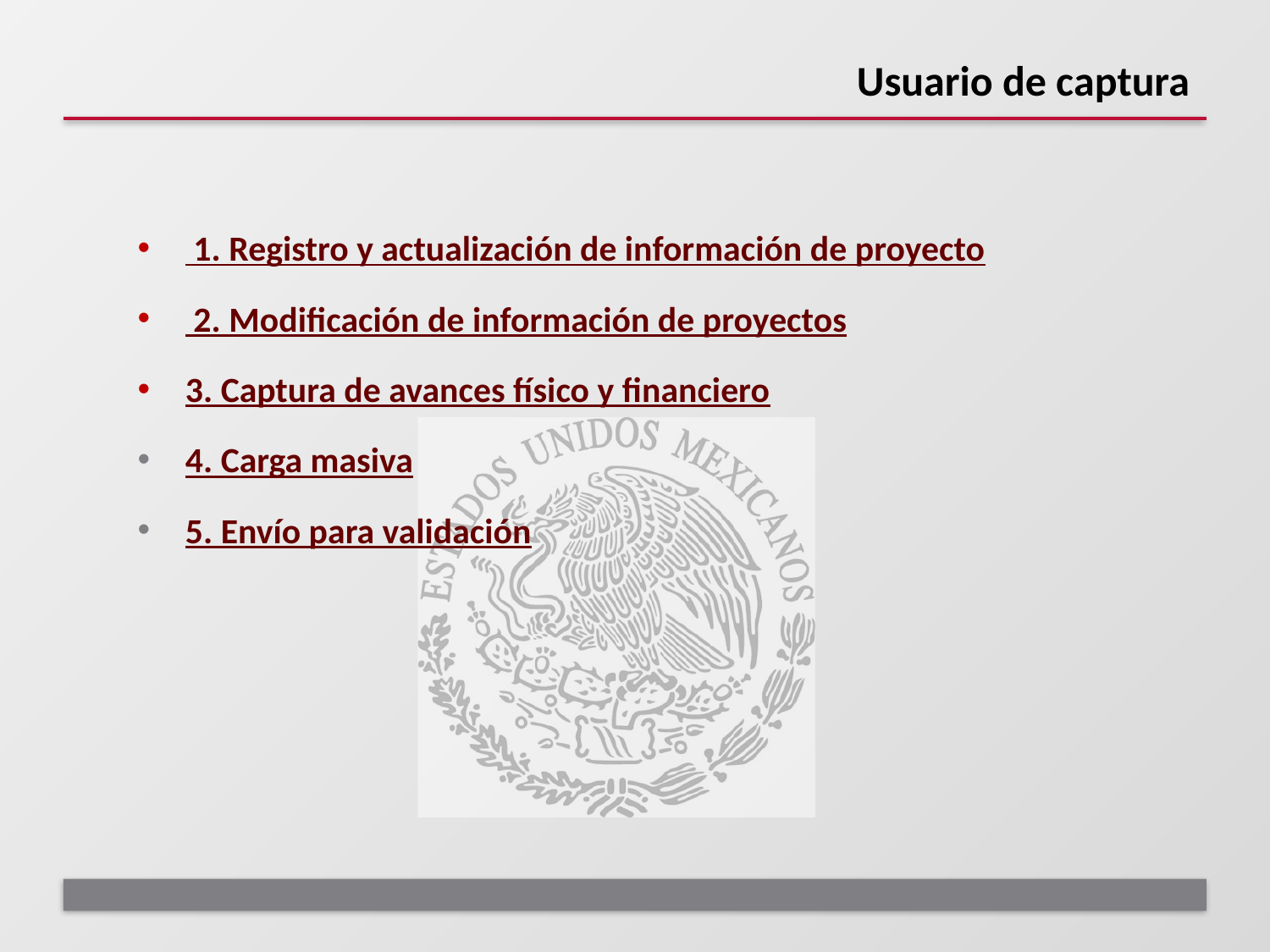

# Usuario de captura
 1. Registro y actualización de información de proyecto
 2. Modificación de información de proyectos
3. Captura de avances físico y financiero
4. Carga masiva
5. Envío para validación